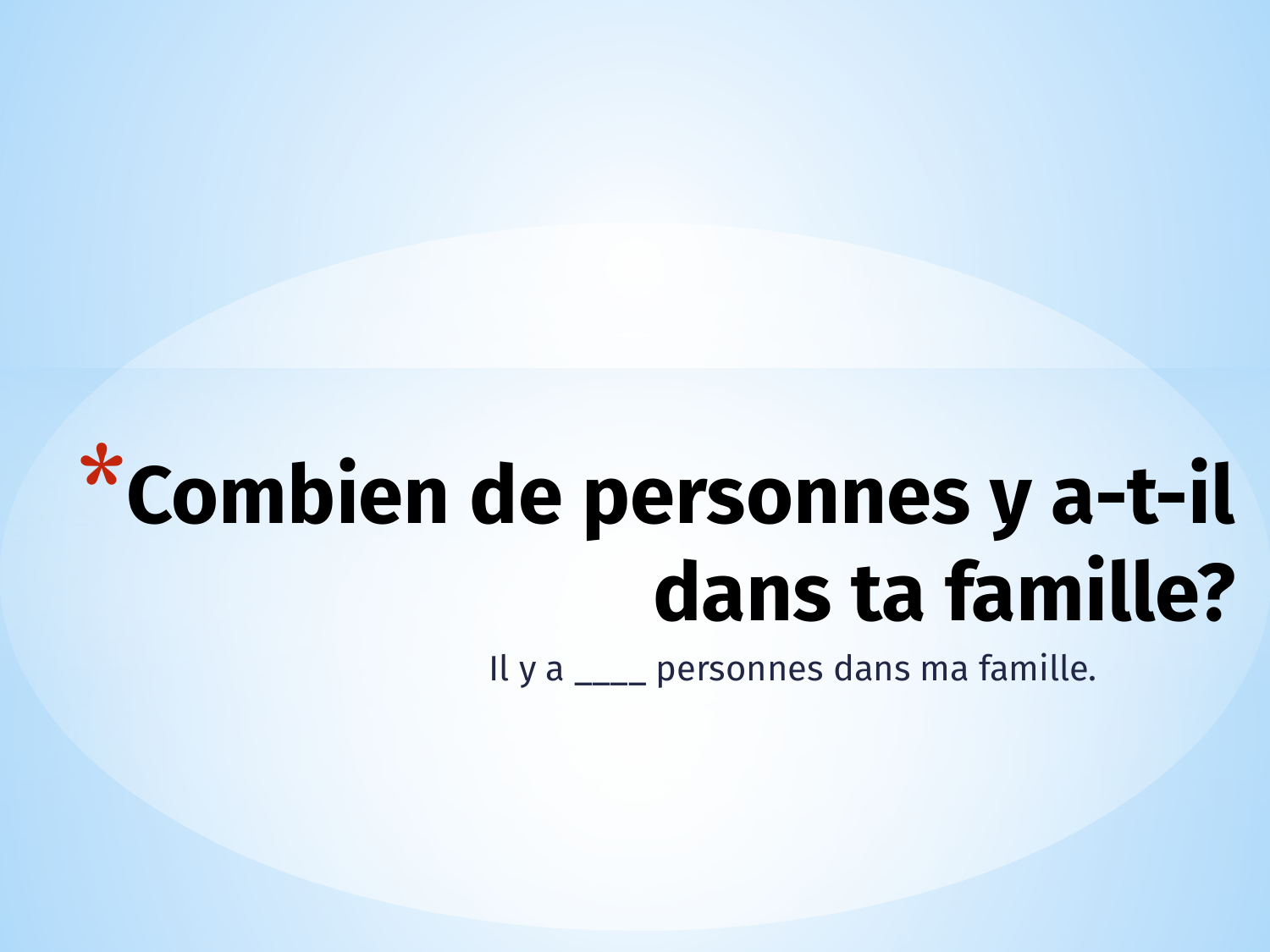

# Combien de personnes y a-t-il dans ta famille?
Il y a ____ personnes dans ma famille.